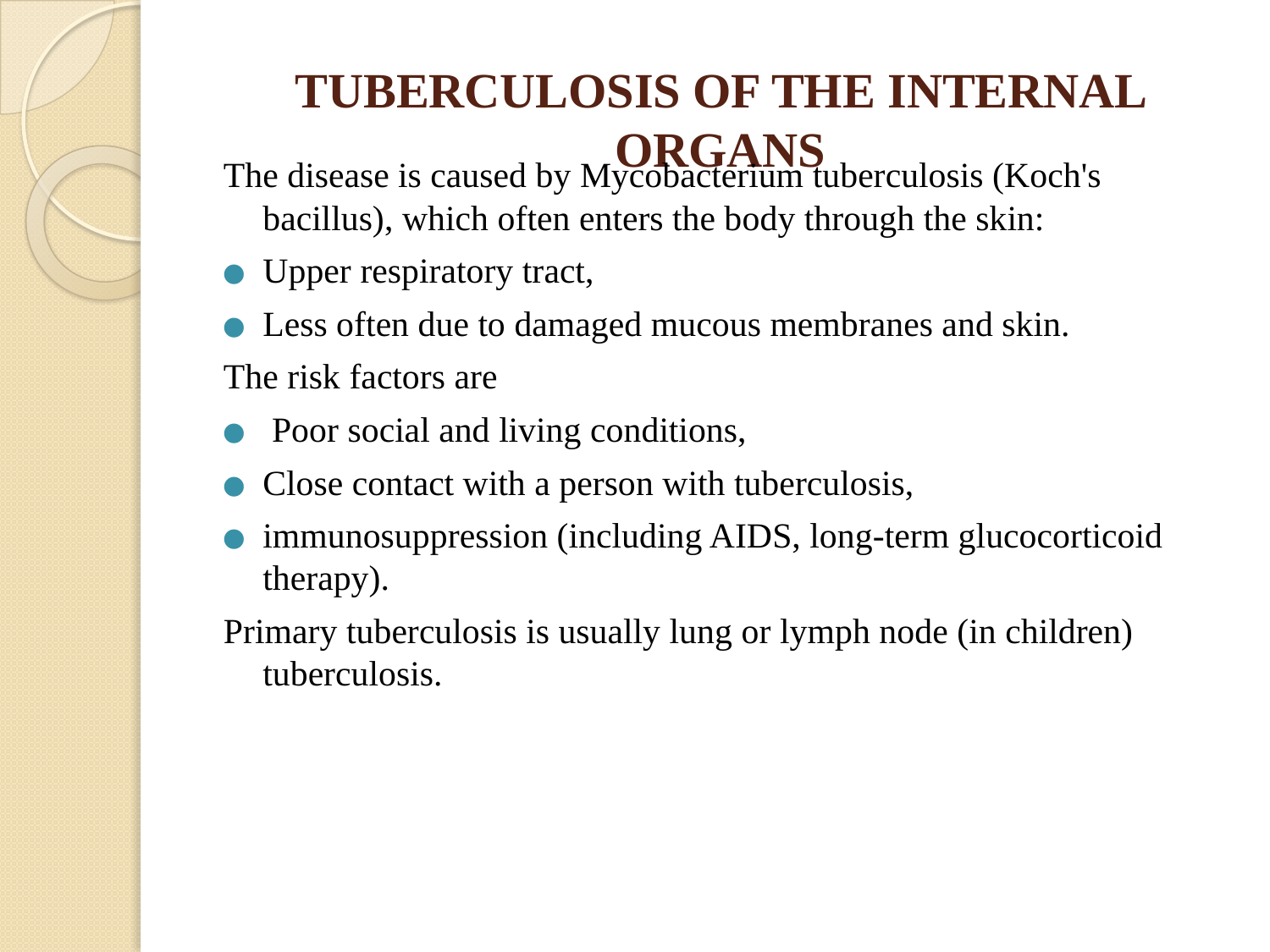

# TUBERCULOSIS OF THE INTERNAL ORGANS
The disease is caused by Mycobacterium tuberculosis (Koch's bacillus), which often enters the body through the skin:
Upper respiratory tract,
Less often due to damaged mucous membranes and skin.
The risk factors are
 Poor social and living conditions,
Close contact with a person with tuberculosis,
immunosuppression (including AIDS, long-term glucocorticoid therapy).
Primary tuberculosis is usually lung or lymph node (in children) tuberculosis.